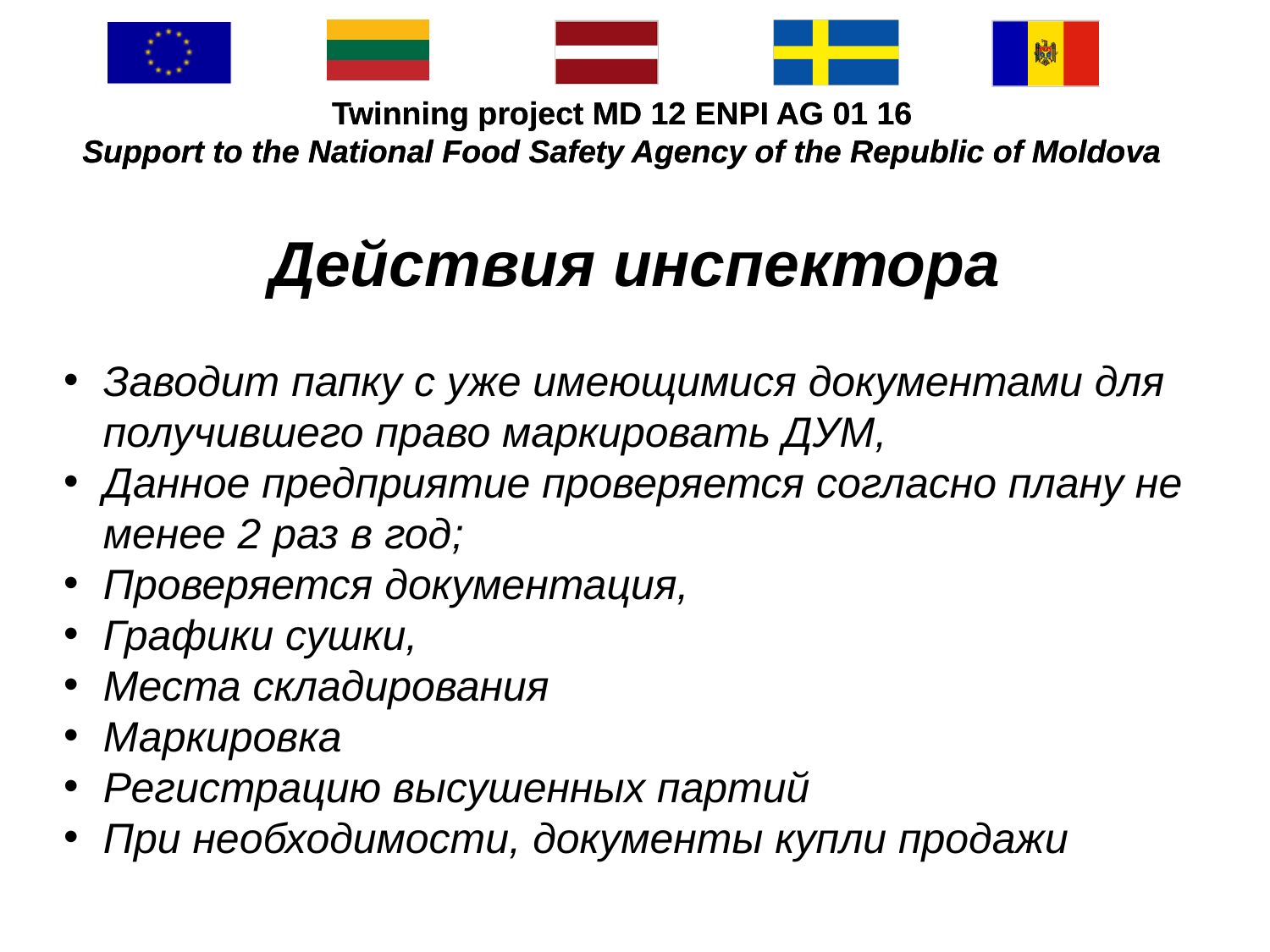

#
Действия инспектора
Заводит папку с уже имеющимися документами для получившего право маркировать ДУМ,
Данное предприятие проверяется согласно плану не менее 2 раз в год;
Проверяется документация,
Графики сушки,
Места складирования
Маркировка
Регистрацию высушенных партий
При необходимости, документы купли продажи